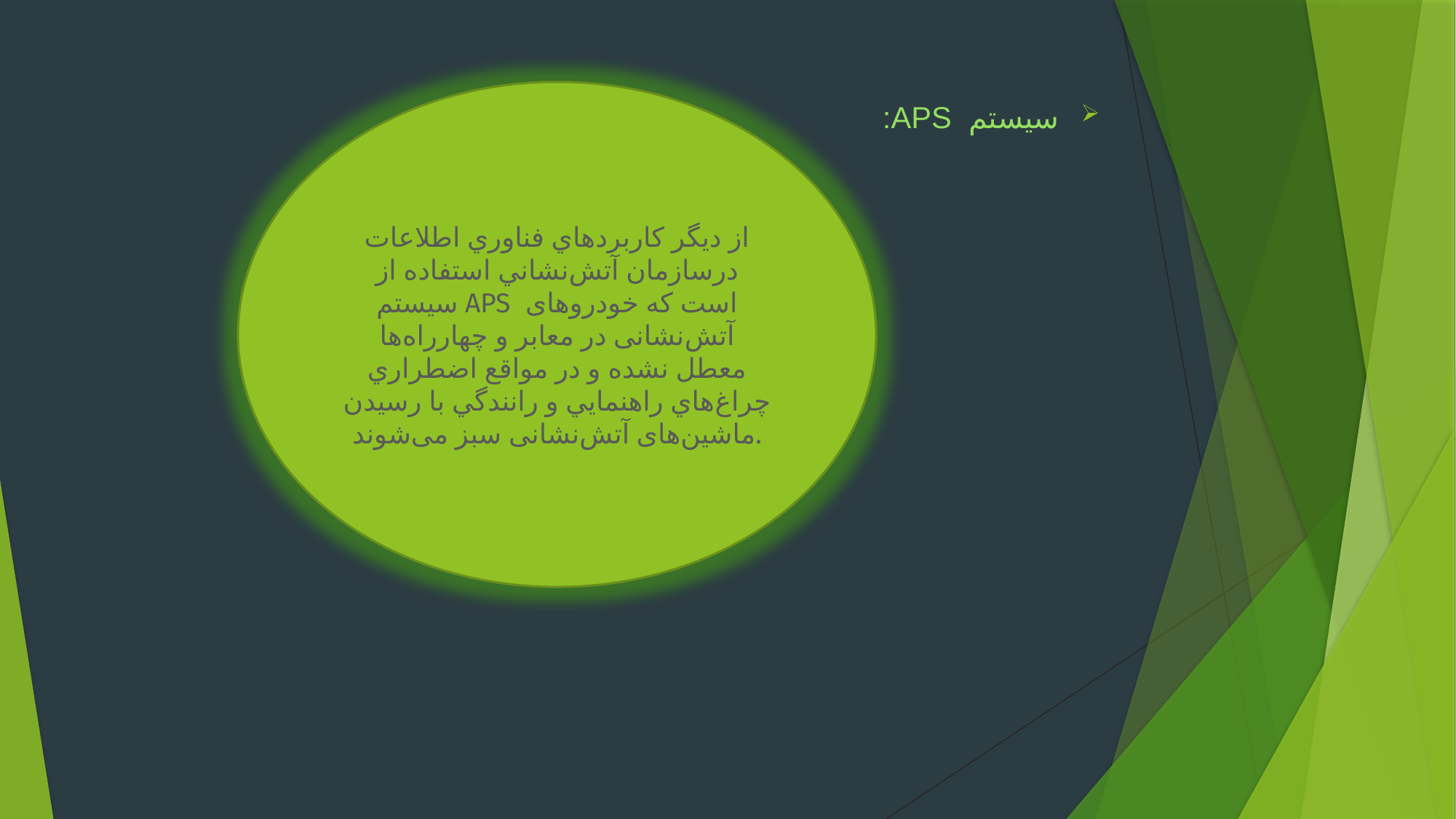

از ديگر کاربردهاي فناوري اطلاعات درسازمان آتش‌نشاني استفاده از سیستم APS  است که خودروهای آتش‌نشانی در معابر و چهارراه‌ها معطل نشده و در مواقع اضطراري چراغ‌هاي راهنمايي و رانندگي با رسيدن ماشین‌های آتش‌نشانی سبز می‌شوند.

سیستم  APS: